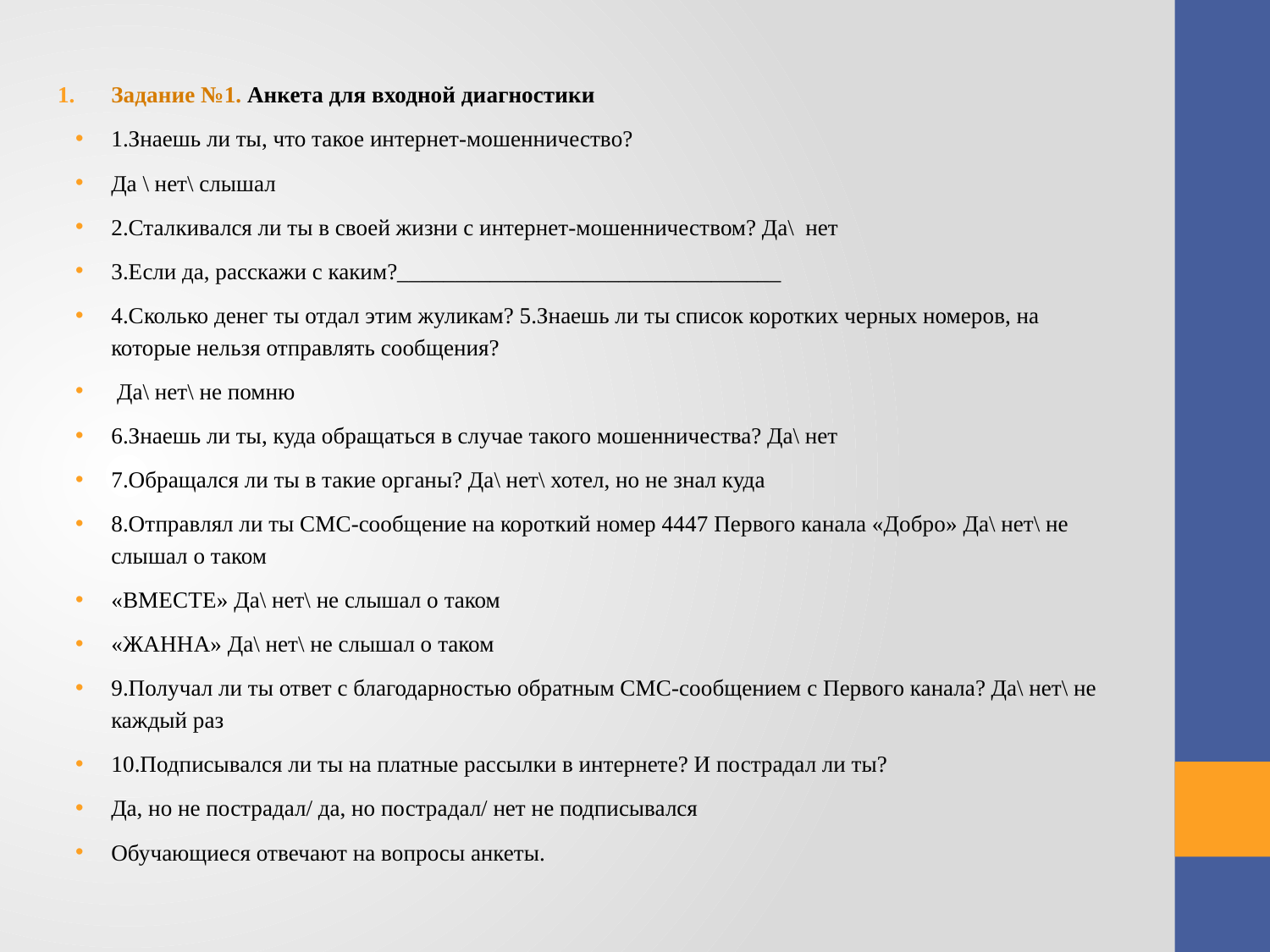

Задание №1. Анкета для входной диагностики
1.Знаешь ли ты, что такое интернет-мошенничество?
Да \ нет\ слышал
2.Сталкивался ли ты в своей жизни с интернет-мошенничеством? Да\  нет
3.Если да, расскажи с каким?_________________________________
4.Сколько денег ты отдал этим жуликам? 5.Знаешь ли ты список коротких черных номеров, на которые нельзя отправлять сообщения?
 Да\ нет\ не помню
6.Знаешь ли ты, куда обращаться в случае такого мошенничества? Да\ нет
7.Обращался ли ты в такие органы? Да\ нет\ хотел, но не знал куда
8.Отправлял ли ты СМС-сообщение на короткий номер 4447 Первого канала «Добро» Да\ нет\ не слышал о таком
«ВМЕСТЕ» Да\ нет\ не слышал о таком
«ЖАННА» Да\ нет\ не слышал о таком
9.Получал ли ты ответ с благодарностью обратным СМС-сообщением с Первого канала? Да\ нет\ не каждый раз
10.Подписывался ли ты на платные рассылки в интернете? И пострадал ли ты?
Да, но не пострадал/ да, но пострадал/ нет не подписывался
Обучающиеся отвечают на вопросы анкеты.